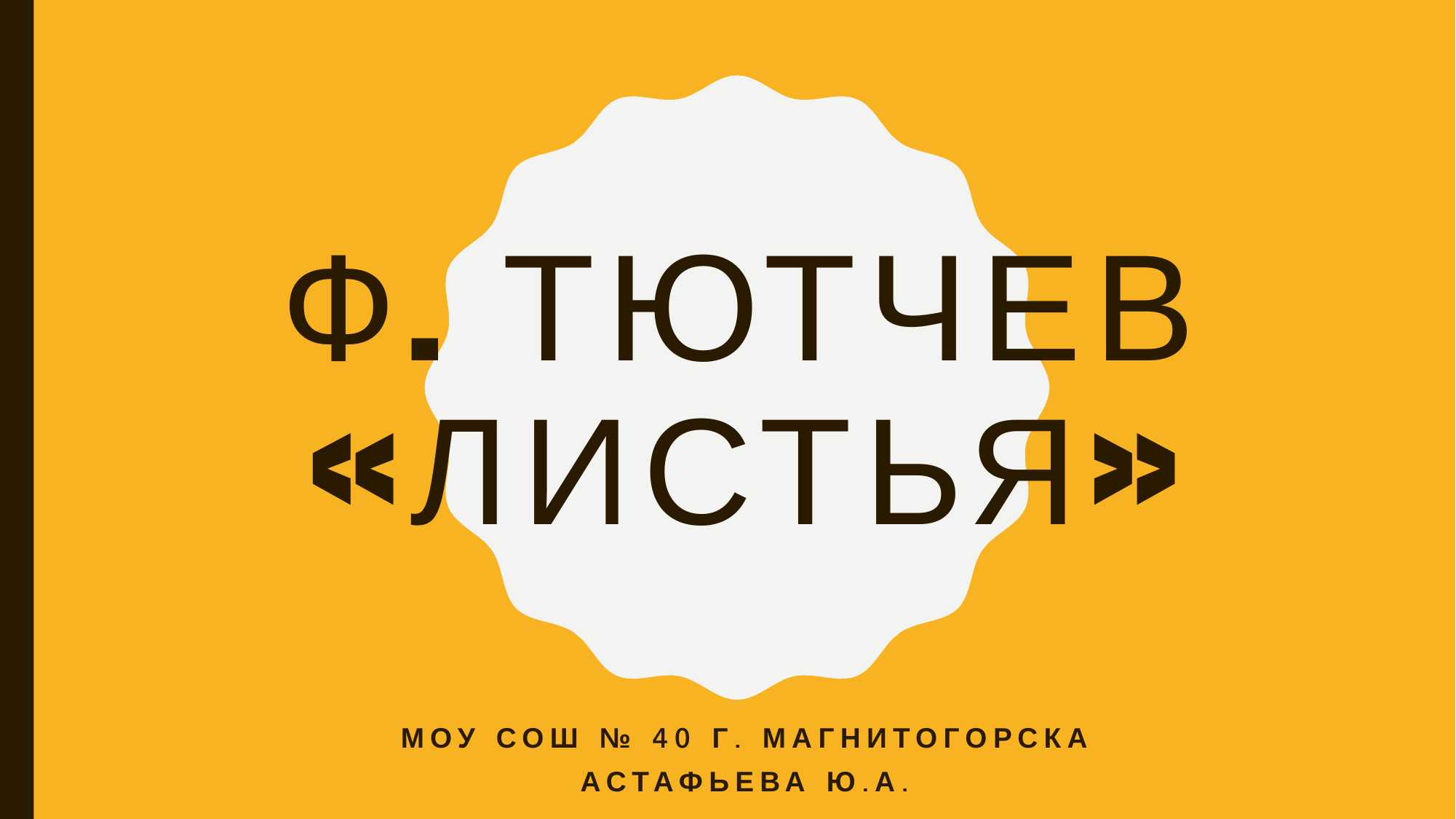

# Ф. тютчев «листья»
Моу сош № 40 г. Магнитогорска
Астафьева Ю.А.